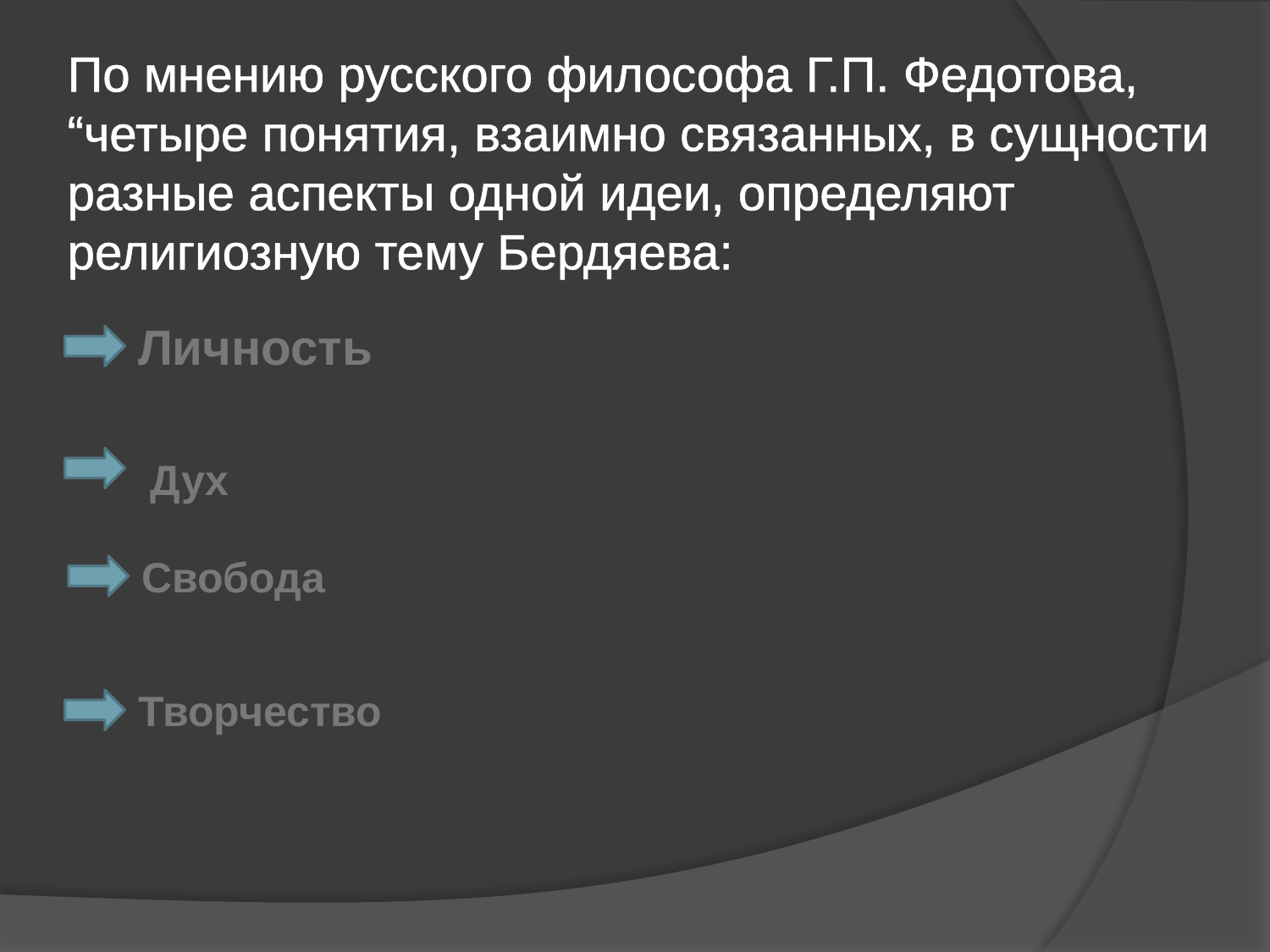

По мнению русского философа Г.П. Федотова, “четыре понятия, взаимно связанных, в сущности разные аспекты одной идеи, определяют религиозную тему Бердяева:
Личность

Дух

Свобода

Творчество